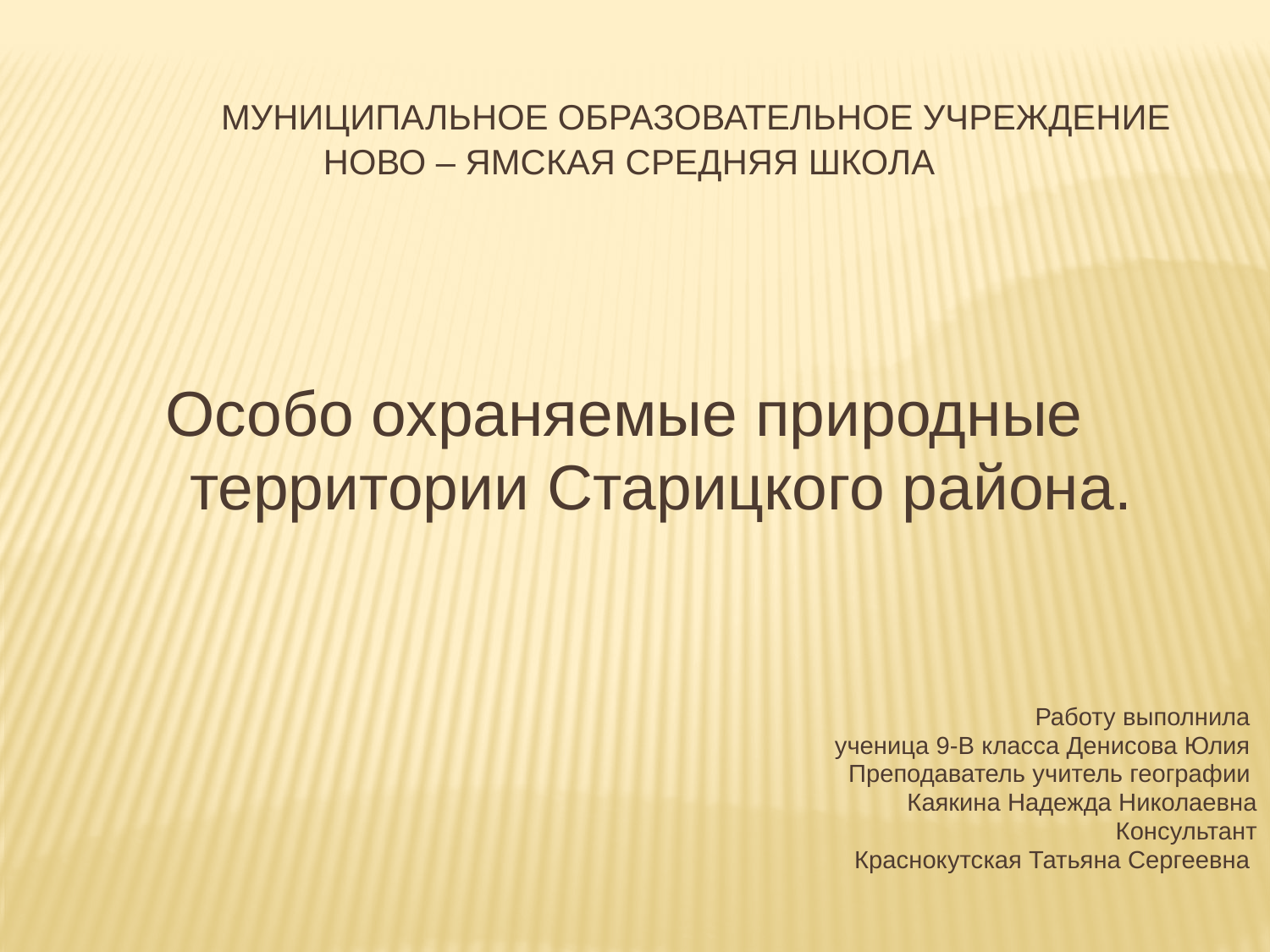

Муниципальное образовательное учреждение
Ново – Ямская средняя школа

 Особо охраняемые природные
   территории Старицкого района.

Работу выполнила
ученица 9-В класса Денисова Юлия
                                  Преподаватель учитель географии
Каякина Надежда Николаевна
Консультант
Краснокутская Татьяна Сергеевна